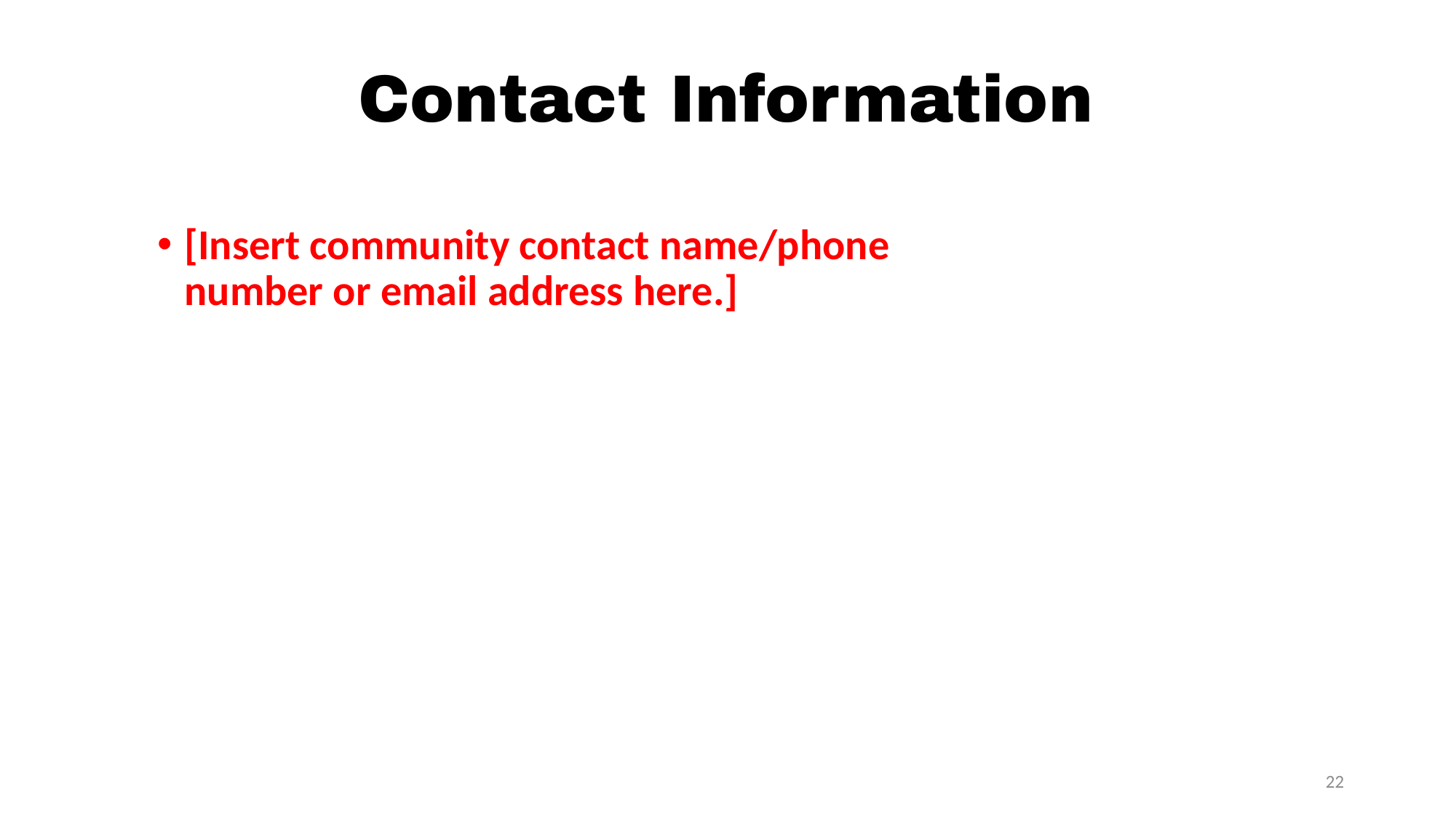

# Contact Information
[Insert community contact name/phone number or email address here.]
22